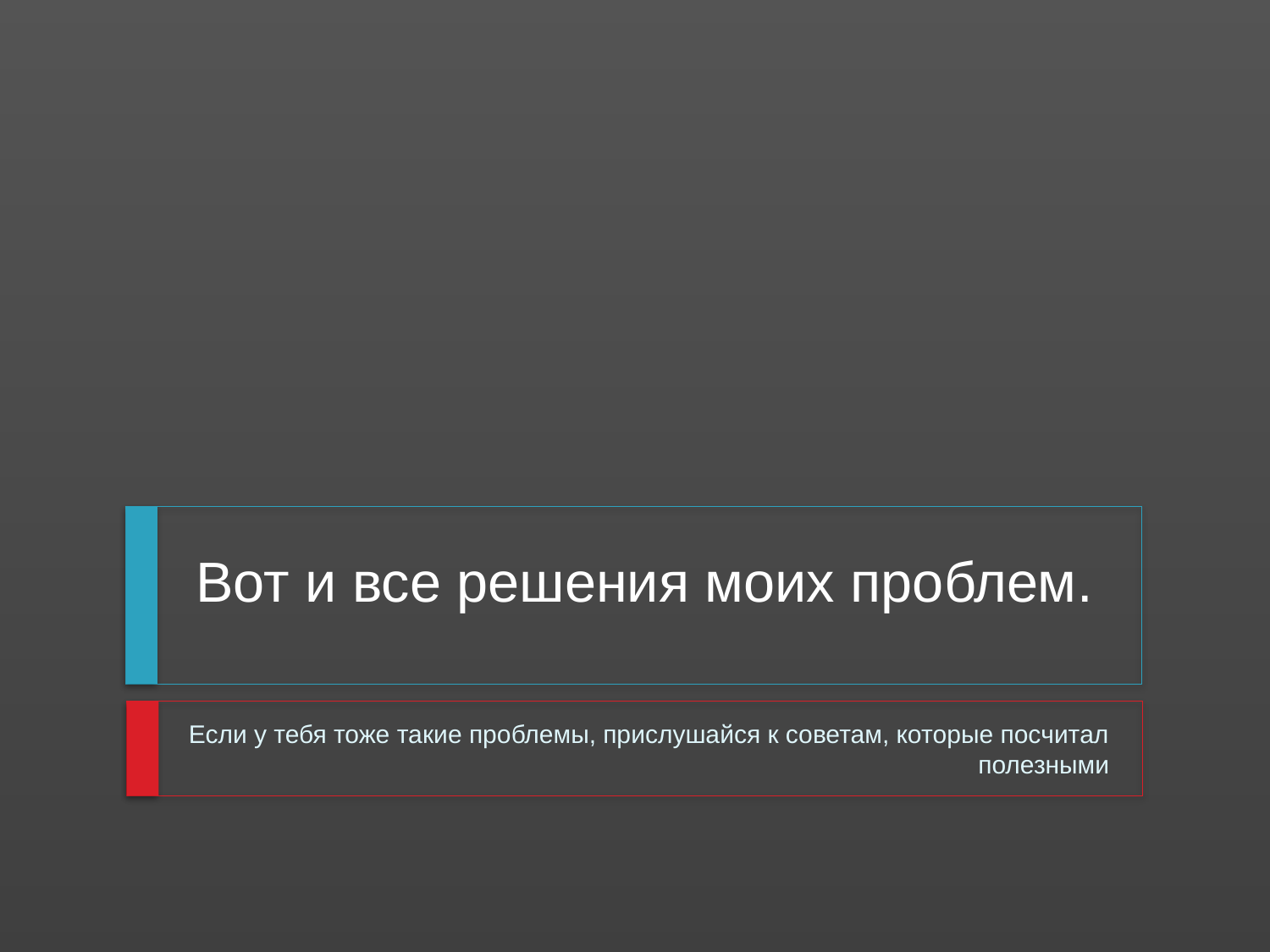

# Вот и все решения моих проблем.
Если у тебя тоже такие проблемы, прислушайся к советам, которые посчитал  полезными